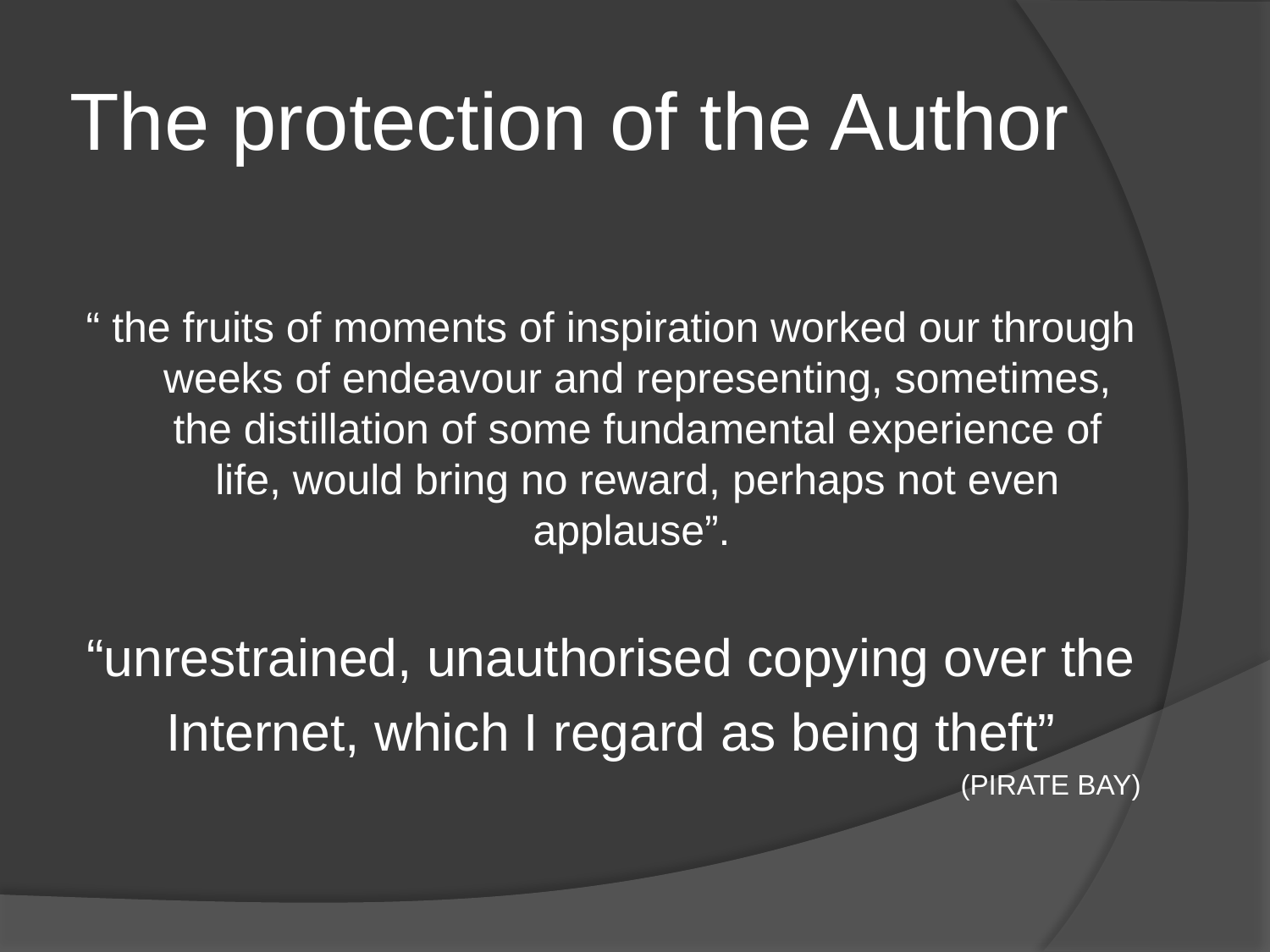

# The protection of the Author

“ the fruits of moments of inspiration worked our through weeks of endeavour and representing, sometimes, the distillation of some fundamental experience of life, would bring no reward, perhaps not even applause”.

“unrestrained, unauthorised copying over the
Internet, which I regard as being theft”
(PIRATE BAY)